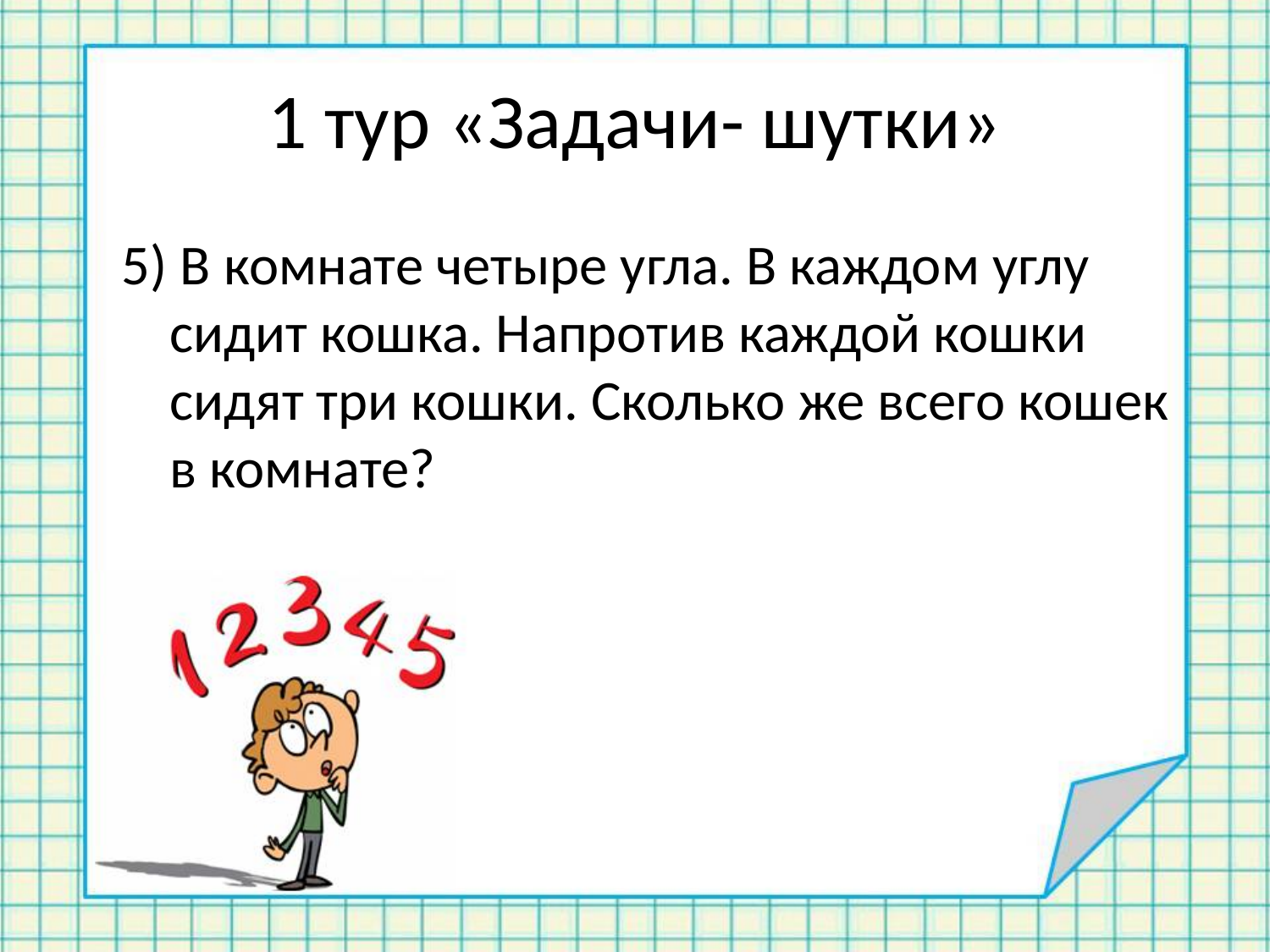

# 1 тур «Задачи- шутки»
5) В комнате четыре угла. В каждом углу сидит кошка. Напротив каждой кошки сидят три кошки. Сколько же всего кошек в комнате?